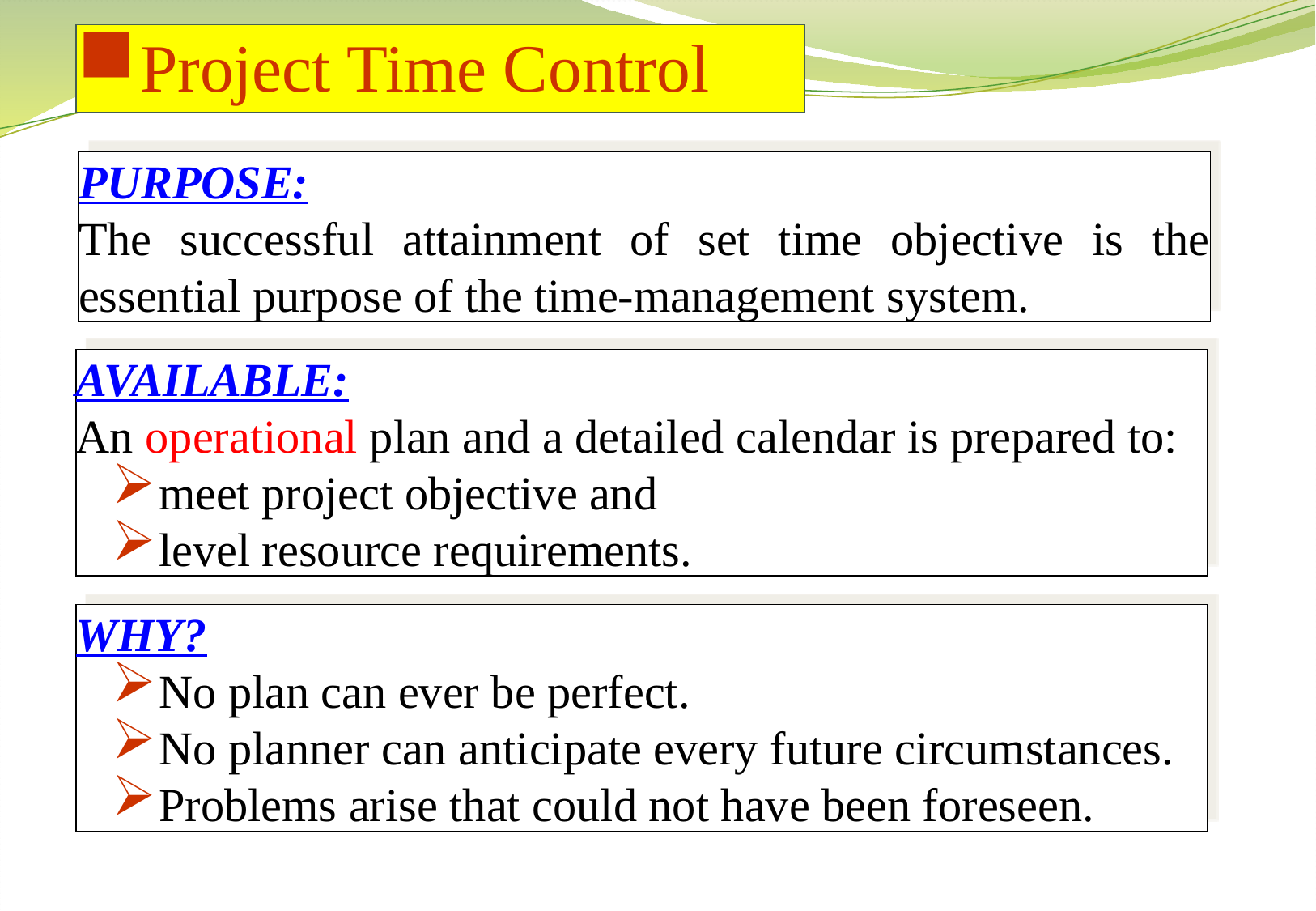

Project Time Control
PURPOSE:
The successful attainment of set time objective is the essential purpose of the time-management system.
AVAILABLE:
An operational plan and a detailed calendar is prepared to:
meet project objective and
level resource requirements.
WHY?
No plan can ever be perfect.
No planner can anticipate every future circumstances.
Problems arise that could not have been foreseen.